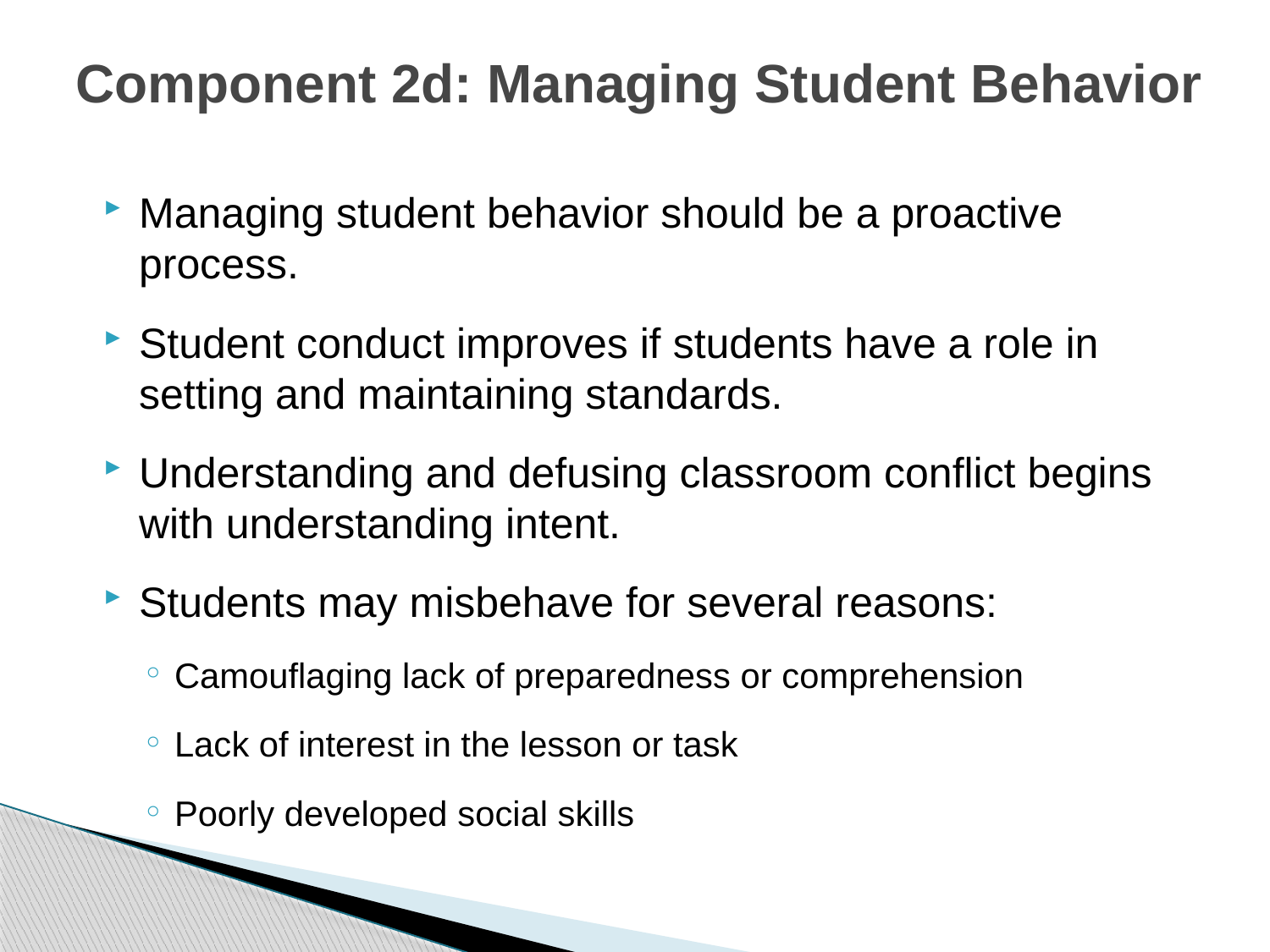

Component 2d: Managing Student Behavior
Managing student behavior should be a proactive process.
Student conduct improves if students have a role in setting and maintaining standards.
Understanding and defusing classroom conflict begins with understanding intent.
Students may misbehave for several reasons:
Camouflaging lack of preparedness or comprehension
Lack of interest in the lesson or task
Poorly developed social skills